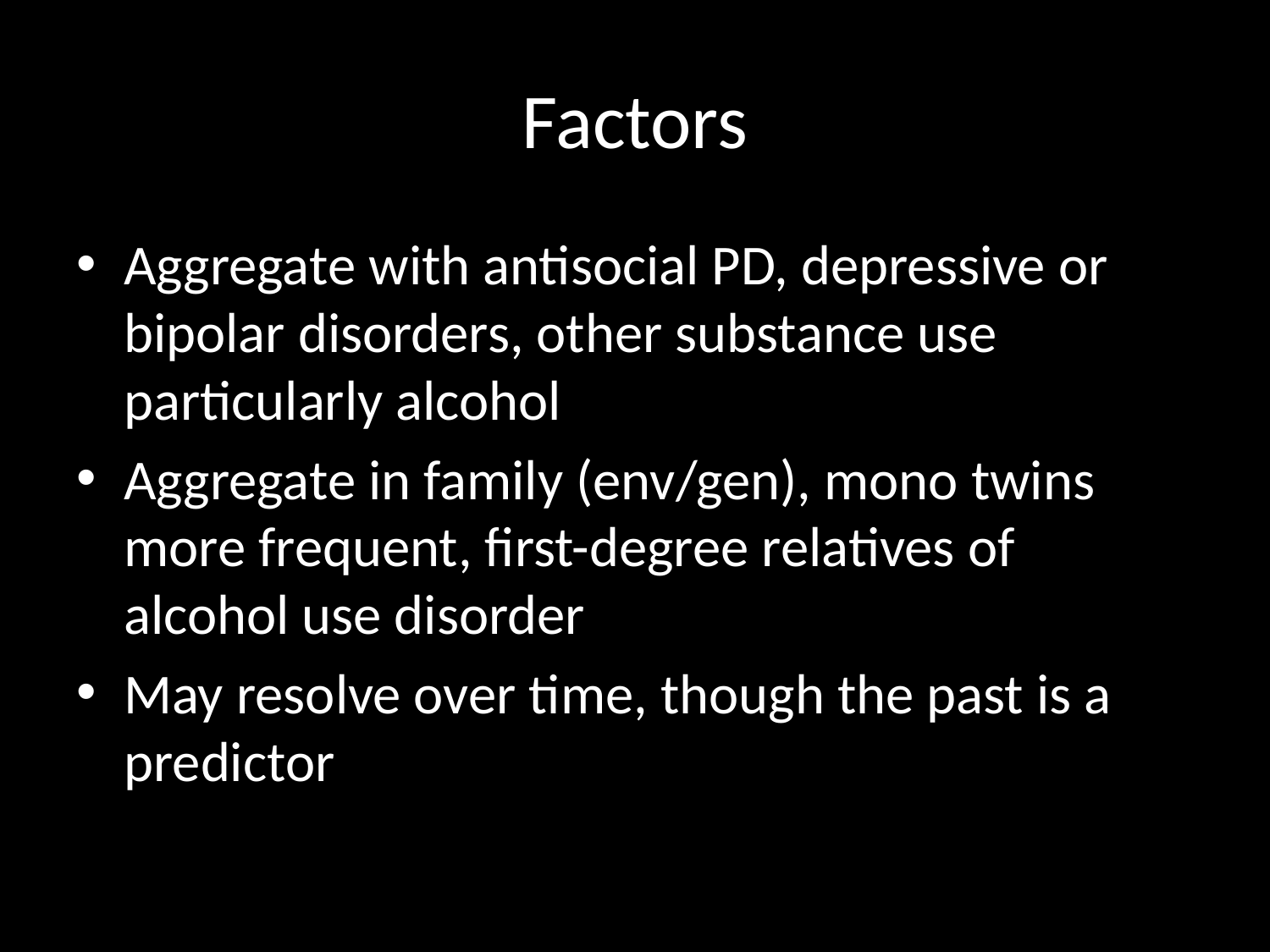

# Factors
Aggregate with antisocial PD, depressive or bipolar disorders, other substance use particularly alcohol
Aggregate in family (env/gen), mono twins more frequent, first-degree relatives of alcohol use disorder
May resolve over time, though the past is a predictor